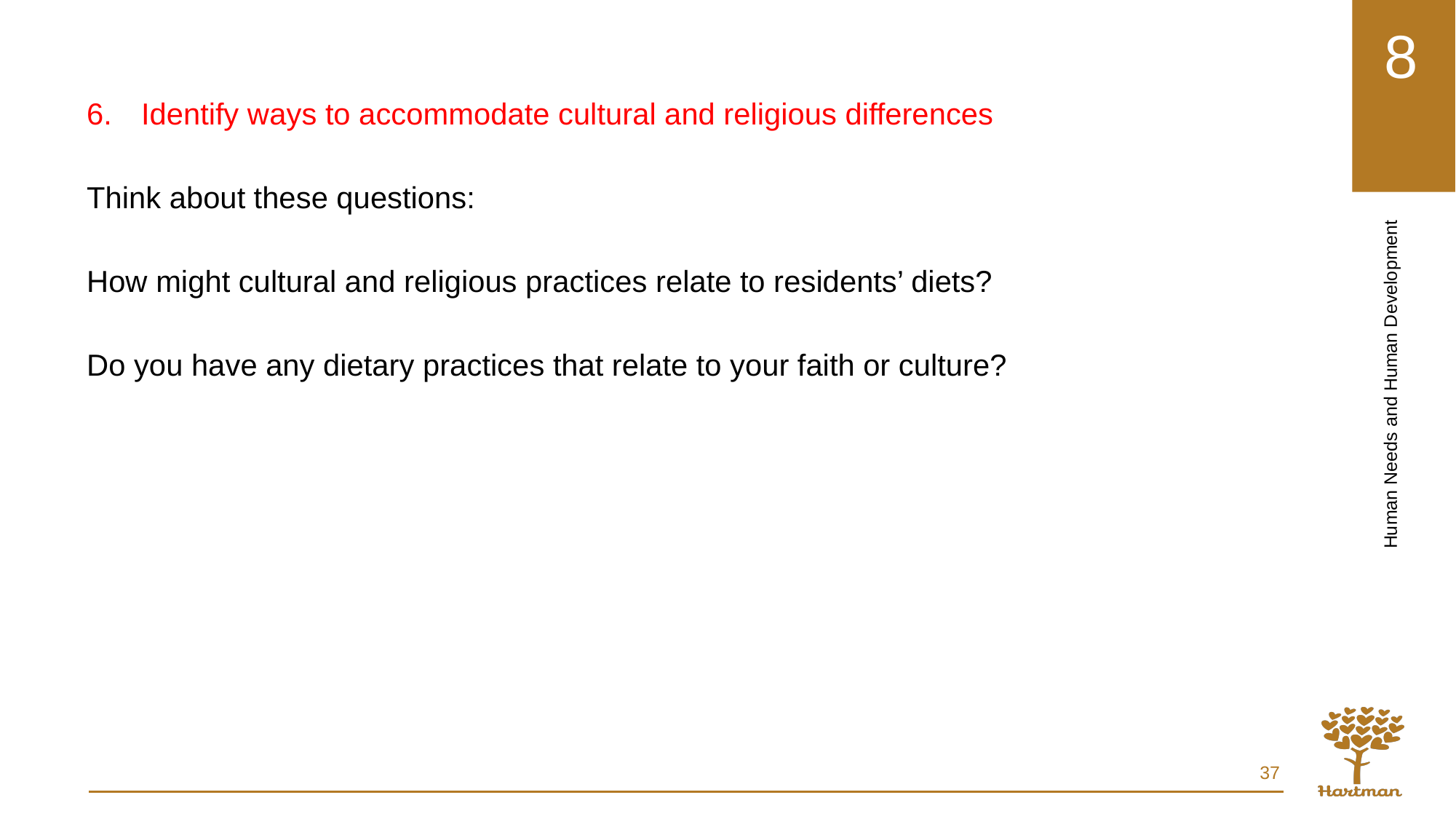

Identify ways to accommodate cultural and religious differences

Think about these questions:

How might cultural and religious practices relate to residents’ diets?

Do you have any dietary practices that relate to your faith or culture?

37